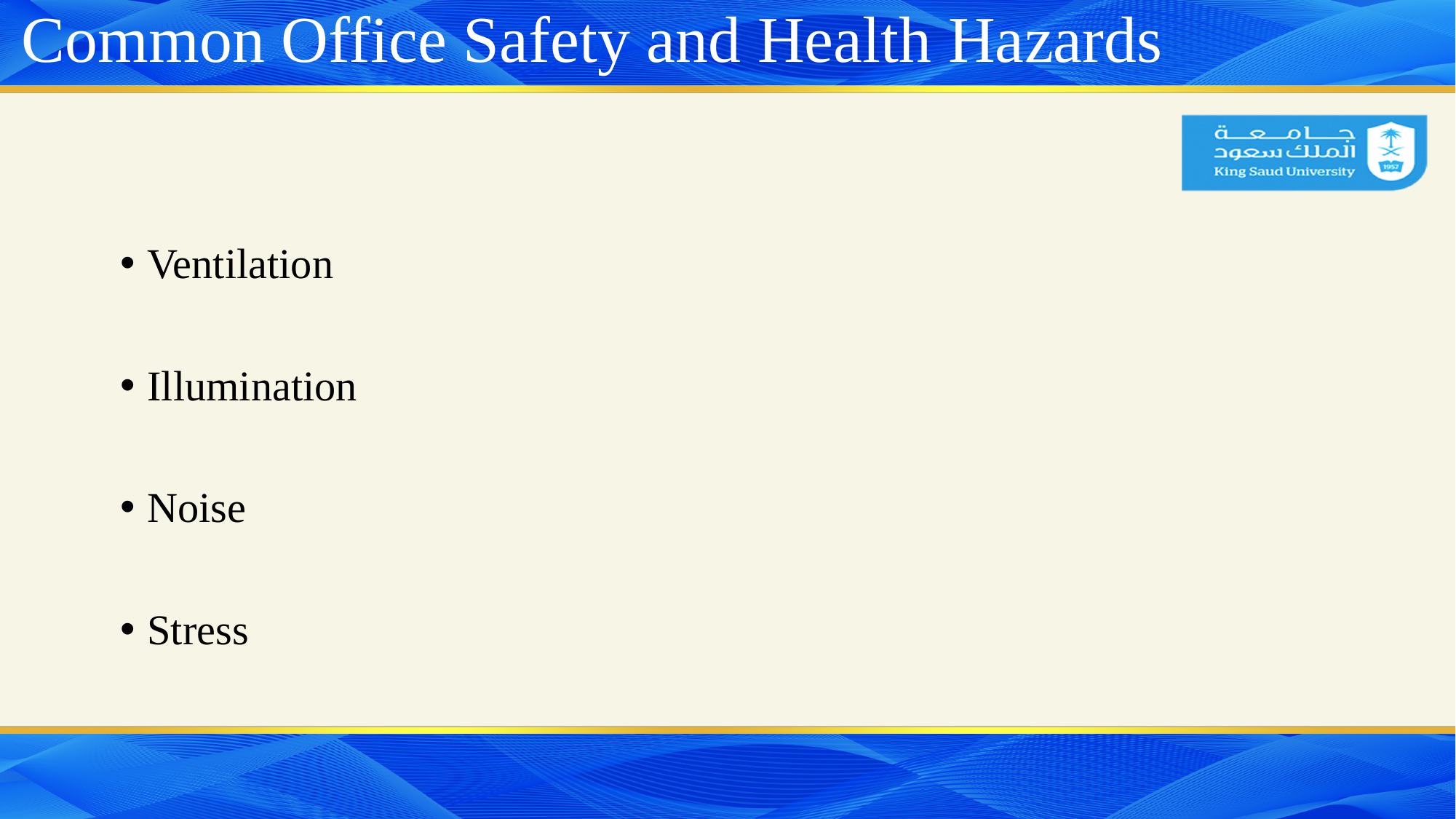

# Common Office Safety and Health Hazards
Ventilation

Illumination

Noise

Stress